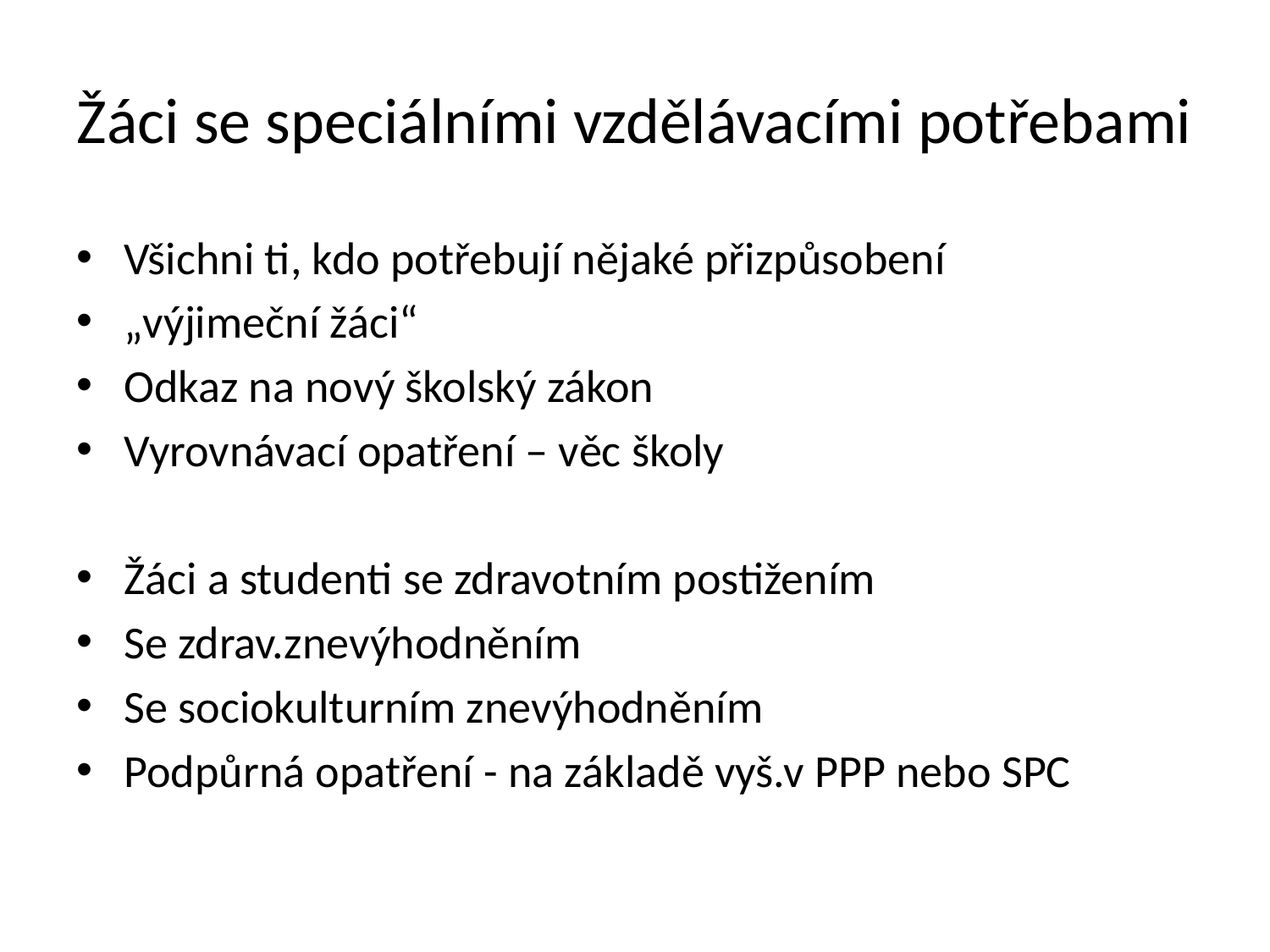

# Žáci se speciálními vzdělávacími potřebami
Všichni ti, kdo potřebují nějaké přizpůsobení
„výjimeční žáci“
Odkaz na nový školský zákon
Vyrovnávací opatření – věc školy

Žáci a studenti se zdravotním postižením
Se zdrav.znevýhodněním
Se sociokulturním znevýhodněním
Podpůrná opatření - na základě vyš.v PPP nebo SPC